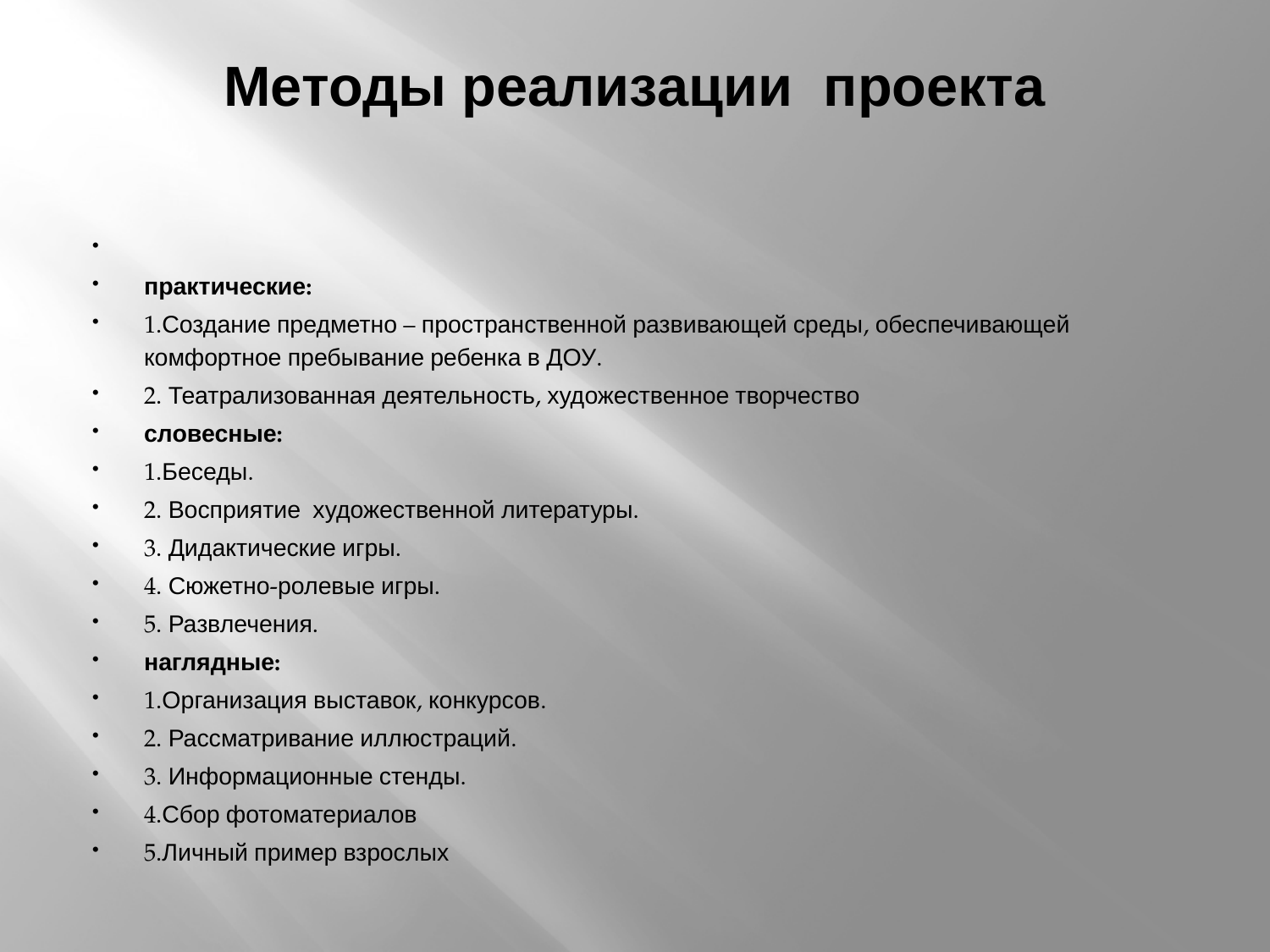

# Методы реализации  проекта

практические:
1.Создание предметно – пространственной развивающей среды, обеспечивающей комфортное пребывание ребенка в ДОУ.
2. Театрализованная деятельность, художественное творчество
словесные:
1.Беседы.
2. Восприятие  художественной литературы.
3. Дидактические игры.
4. Сюжетно-ролевые игры.
5. Развлечения.
наглядные:
1.Организация выставок, конкурсов.
2. Рассматривание иллюстраций.
3. Информационные стенды.
4.Сбор фотоматериалов
5.Личный пример взрослых